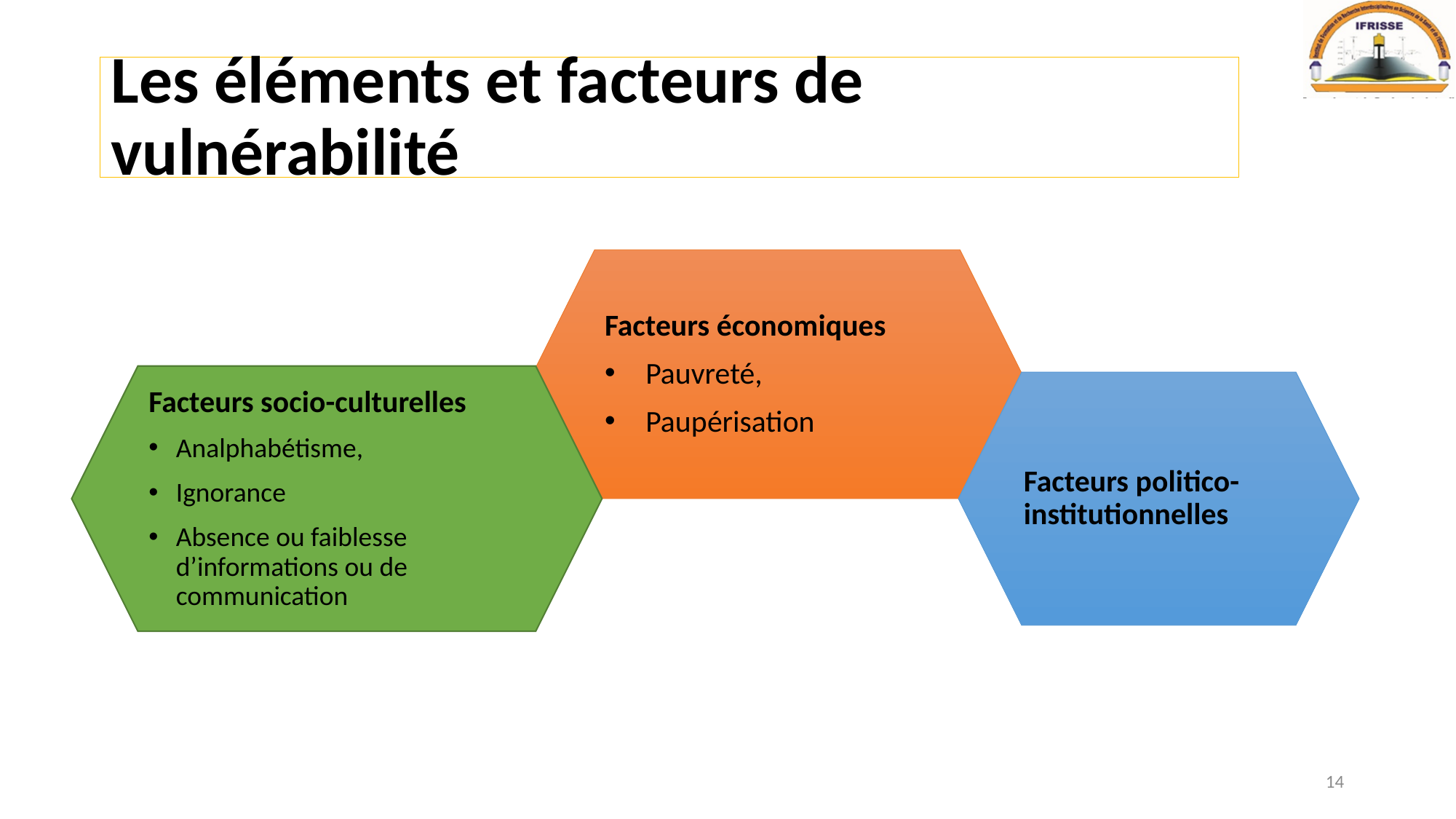

# Les éléments et facteurs de vulnérabilité
Facteurs économiques
Pauvreté,
Paupérisation
Facteurs socio-culturelles
Analphabétisme,
Ignorance
Absence ou faiblesse d’informations ou de communication
Facteurs politico-institutionnelles
14